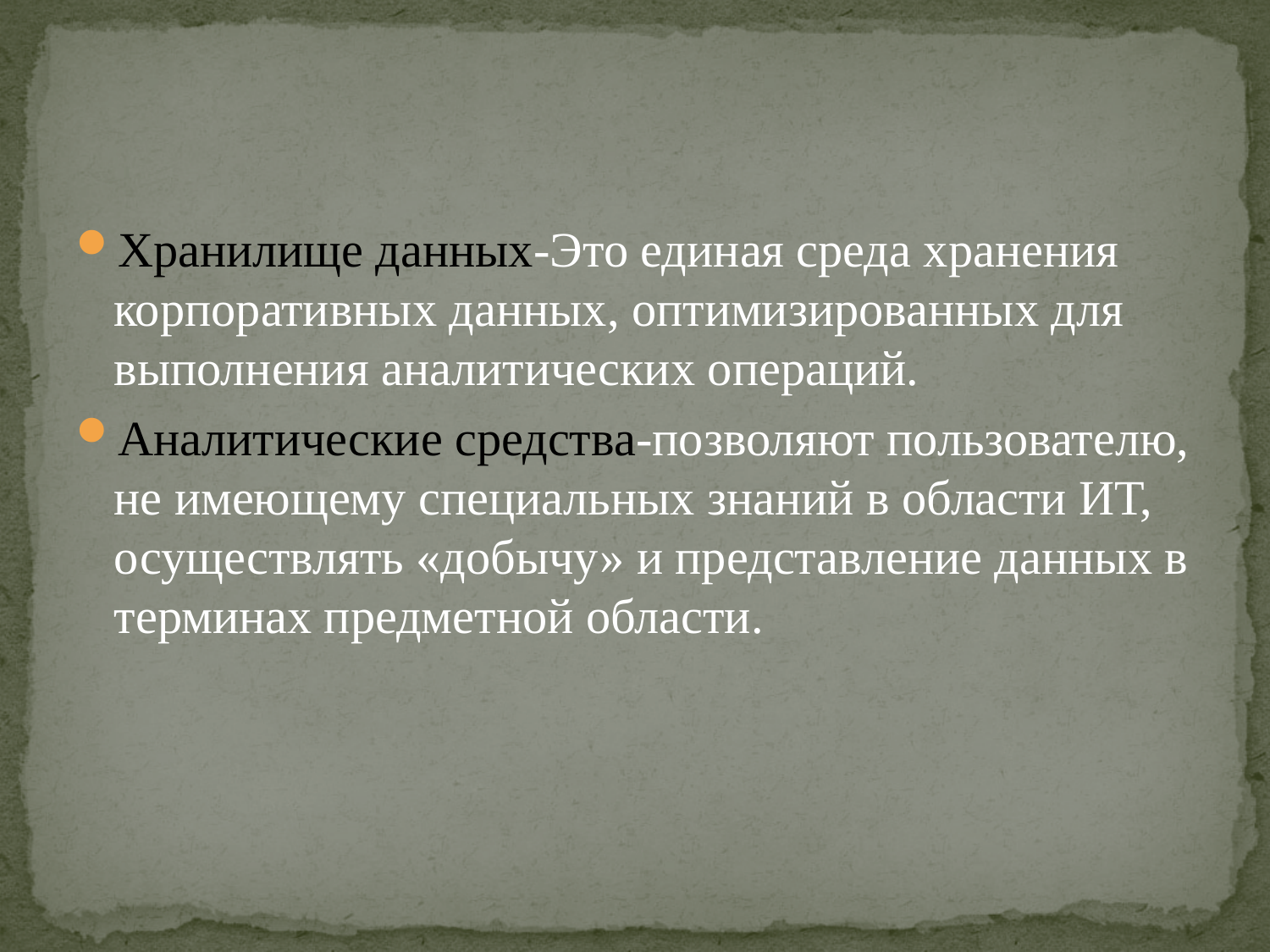

#
Хранилище данных-Это единая среда хранения корпоративных данных, оптимизированных для выполнения аналитических операций.
Аналитические средства-позволяют пользователю, не имеющему специальных знаний в области ИТ, осуществлять «добычу» и представление данных в терминах предметной области.